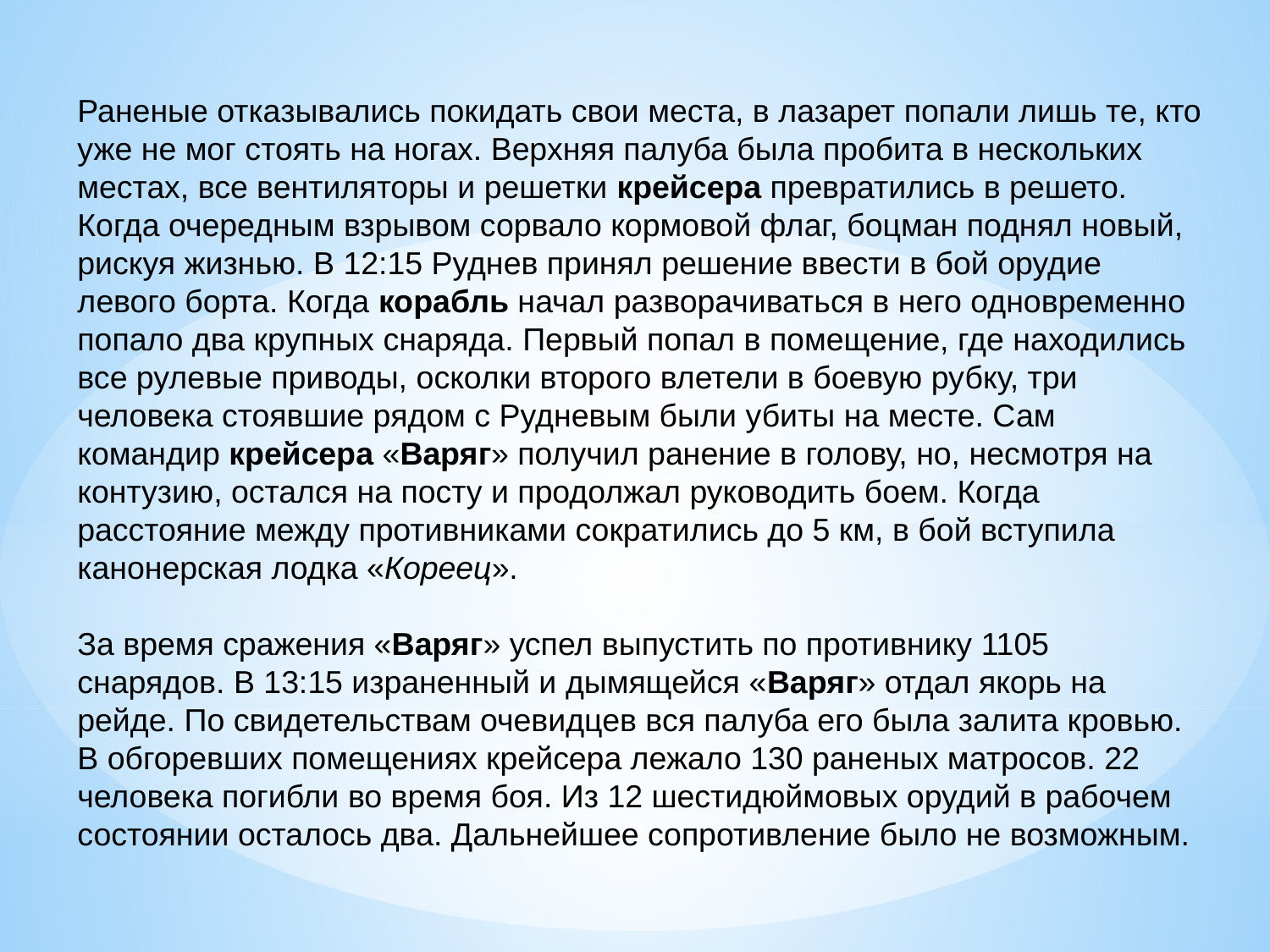

Раненые отказывались покидать свои места, в лазарет попали лишь те, кто уже не мог стоять на ногах. Верхняя палуба была пробита в нескольких местах, все вентиляторы и решетки крейсера превратились в решето. Когда очередным взрывом сорвало кормовой флаг, боцман поднял новый, рискуя жизнью. В 12:15 Руднев принял решение ввести в бой орудие левого борта. Когда корабль начал разворачиваться в него одновременно попало два крупных снаряда. Первый попал в помещение, где находились все рулевые приводы, осколки второго влетели в боевую рубку, три человека стоявшие рядом с Рудневым были убиты на месте. Сам командир крейсера «Варяг» получил ранение в голову, но, несмотря на контузию, остался на посту и продолжал руководить боем. Когда расстояние между противниками сократились до 5 км, в бой вступила канонерская лодка «Кореец».

За время сражения «Варяг» успел выпустить по противнику 1105 снарядов. В 13:15 израненный и дымящейся «Варяг» отдал якорь на рейде. По свидетельствам очевидцев вся палуба его была залита кровью. В обгоревших помещениях крейсера лежало 130 раненых матросов. 22 человека погибли во время боя. Из 12 шестидюймовых орудий в рабочем состоянии осталось два. Дальнейшее сопротивление было не возможным.